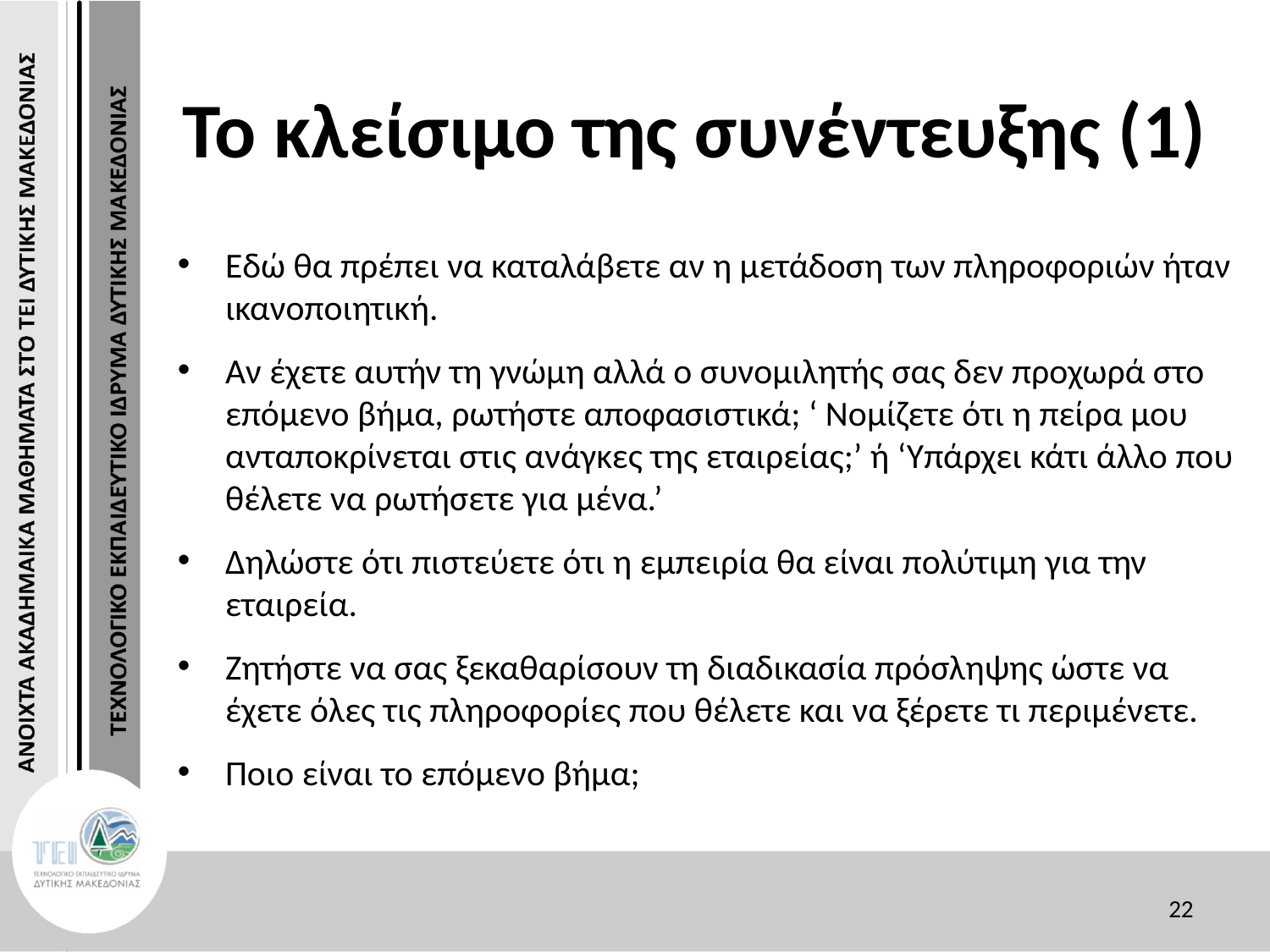

# Το κλείσιμο της συνέντευξης (1)
Εδώ θα πρέπει να καταλάβετε αν η μετάδοση των πληροφοριών ήταν ικανοποιητική.
Αν έχετε αυτήν τη γνώμη αλλά ο συνομιλητής σας δεν προχωρά στο επόμενο βήμα, ρωτήστε αποφασιστικά; ‘ Νομίζετε ότι η πείρα μου ανταποκρίνεται στις ανάγκες της εταιρείας;’ ή ‘Υπάρχει κάτι άλλο που θέλετε να ρωτήσετε για μένα.’
Δηλώστε ότι πιστεύετε ότι η εμπειρία θα είναι πολύτιμη για την εταιρεία.
Ζητήστε να σας ξεκαθαρίσουν τη διαδικασία πρόσληψης ώστε να έχετε όλες τις πληροφορίες που θέλετε και να ξέρετε τι περιμένετε.
Ποιο είναι το επόμενο βήμα;

22